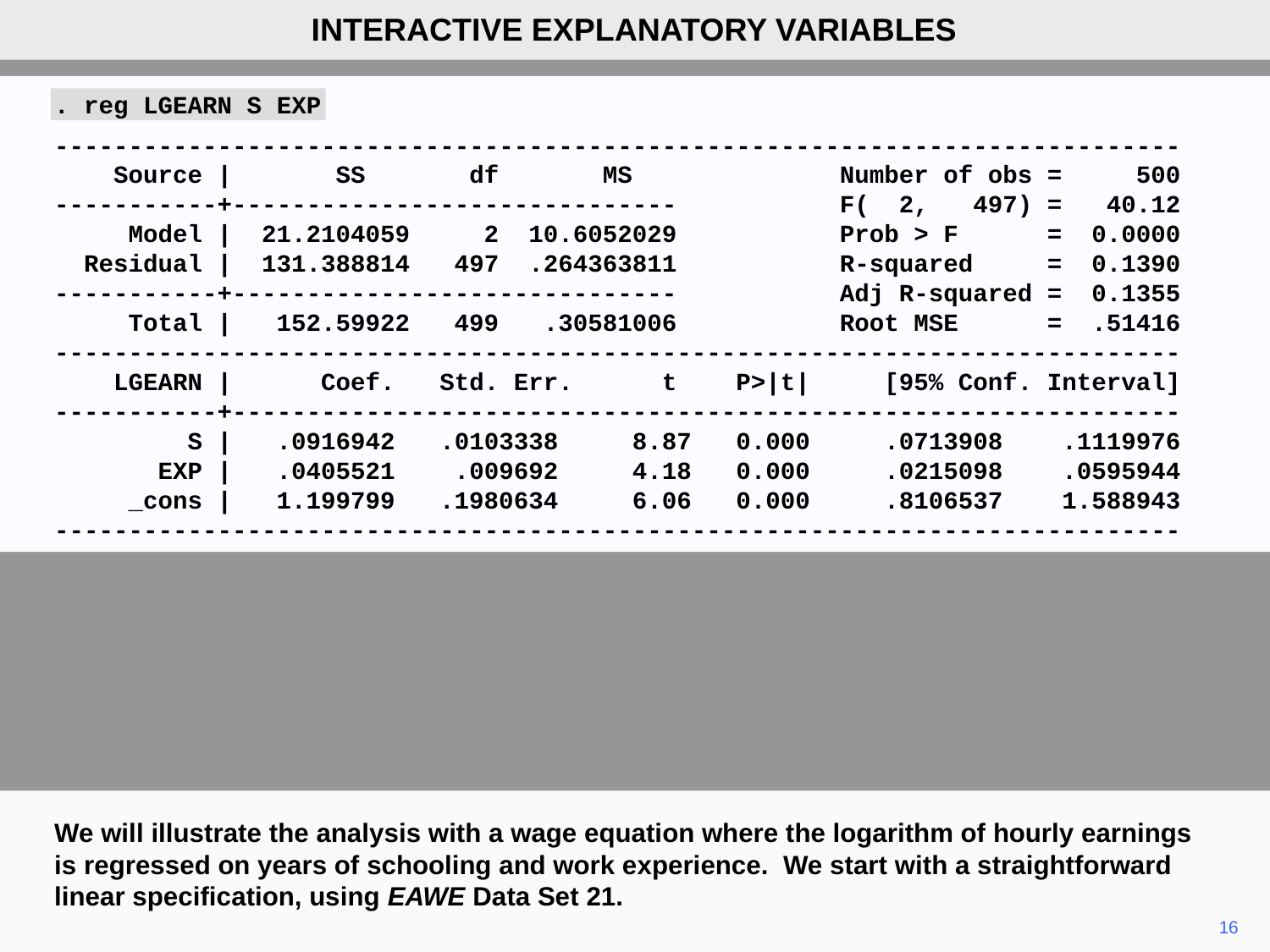

INTERACTIVE EXPLANATORY VARIABLES

. reg LGEARN S EXP
----------------------------------------------------------------------------
    Source |       SS       df       MS              Number of obs =     500
-----------+------------------------------           F(  2,   497) =   40.12
     Model |  21.2104059     2  10.6052029           Prob > F      =  0.0000
  Residual |  131.388814   497  .264363811           R-squared     =  0.1390
-----------+------------------------------           Adj R-squared =  0.1355
     Total |   152.59922   499   .30581006           Root MSE      =  .51416
----------------------------------------------------------------------------
    LGEARN |      Coef.   Std. Err.      t    P>|t|     [95% Conf. Interval]
-----------+----------------------------------------------------------------
         S |   .0916942   .0103338     8.87   0.000     .0713908    .1119976
       EXP |   .0405521    .009692     4.18   0.000     .0215098    .0595944
     _cons |   1.199799   .1980634     6.06   0.000     .8106537    1.588943
----------------------------------------------------------------------------

We will illustrate the analysis with a wage equation where the logarithm of hourly earnings is regressed on years of schooling and work experience.  We start with a straightforward linear specification, using EAWE Data Set 21.
16